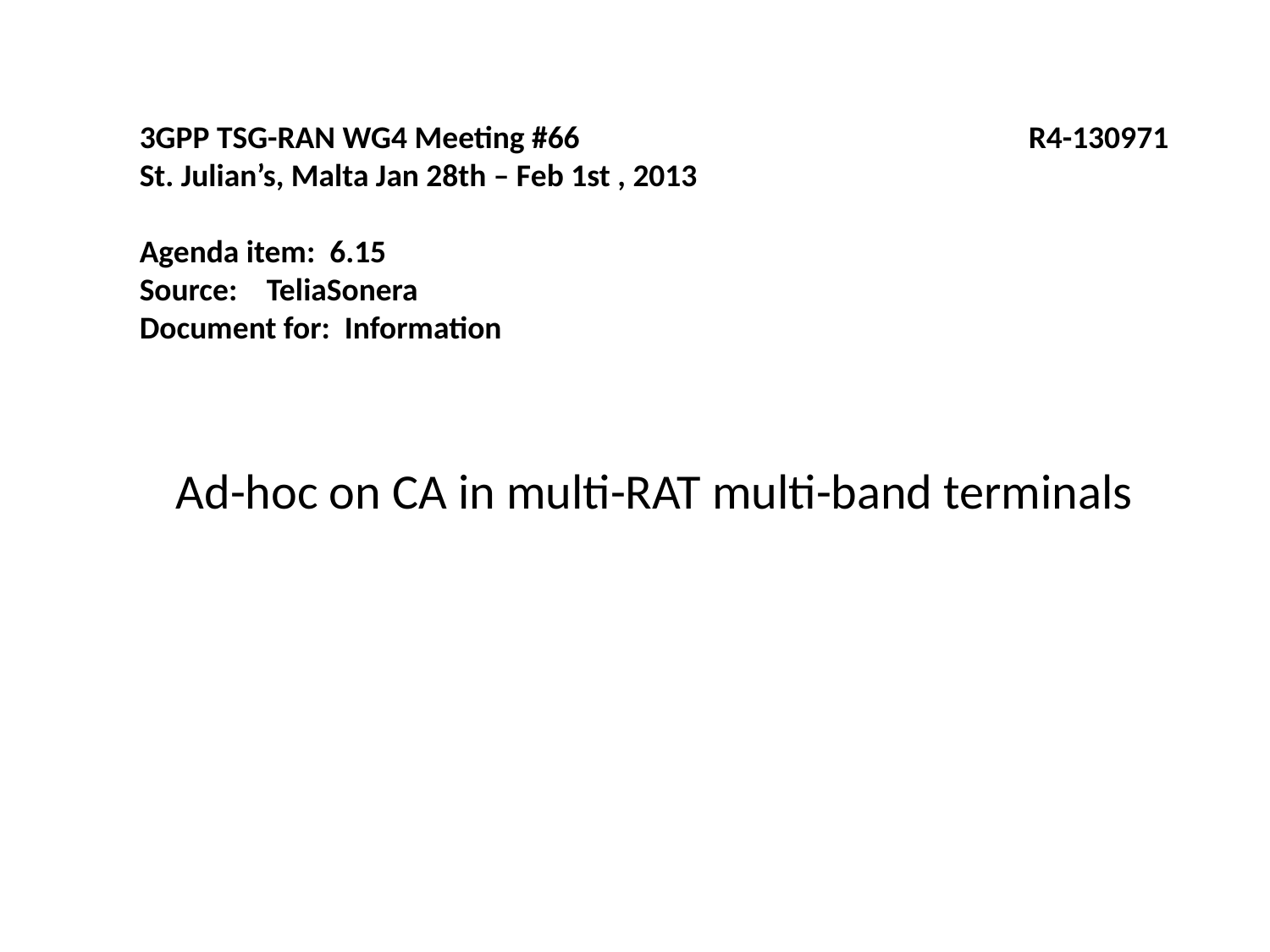

3GPP TSG-RAN WG4 Meeting #66				R4-130971
St. Julian’s, Malta Jan 28th – Feb 1st , 2013

Agenda item:  6.15
Source:  	TeliaSonera
Document for:  Information

Ad-hoc on CA in multi-RAT multi-band terminals